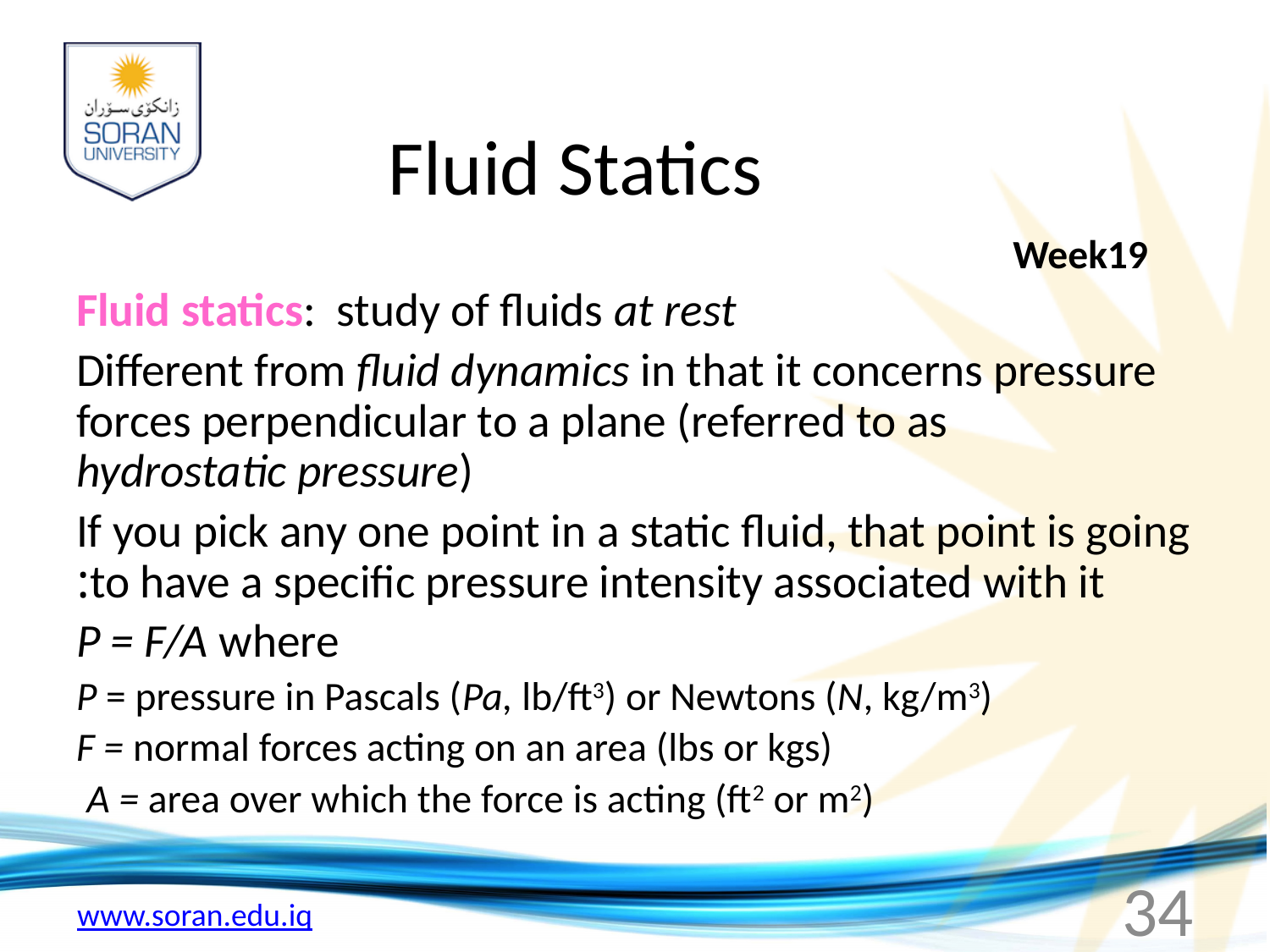

#
Fluid Statics
Week19
Fluid statics:  study of fluids at rest
Different from fluid dynamics in that it concerns pressure forces perpendicular to a plane (referred to as hydrostatic pressure)
If you pick any one point in a static fluid, that point is going to have a specific pressure intensity associated with it:
P = F/A where
P = pressure in Pascals (Pa, lb/ft3) or Newtons (N, kg/m3)
F = normal forces acting on an area (lbs or kgs)
A = area over which the force is acting (ft2 or m2)

34